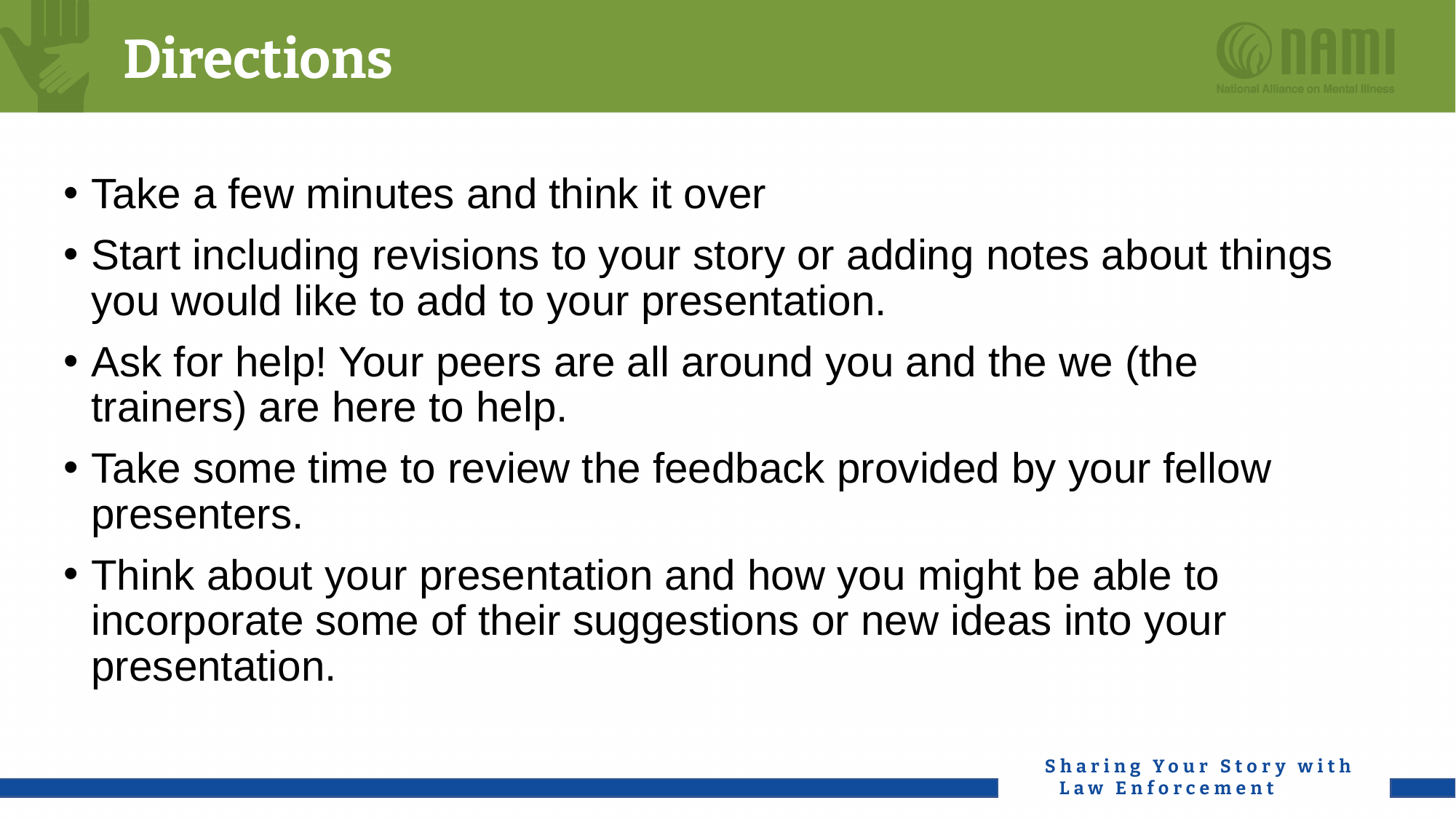

# Directions
Take a few minutes and think it over
Start including revisions to your story or adding notes about things you would like to add to your presentation.
Ask for help! Your peers are all around you and the we (the trainers) are here to help.
Take some time to review the feedback provided by your fellow presenters.
Think about your presentation and how you might be able to incorporate some of their suggestions or new ideas into your presentation.

Sharing Your Story with
Law Enforcement